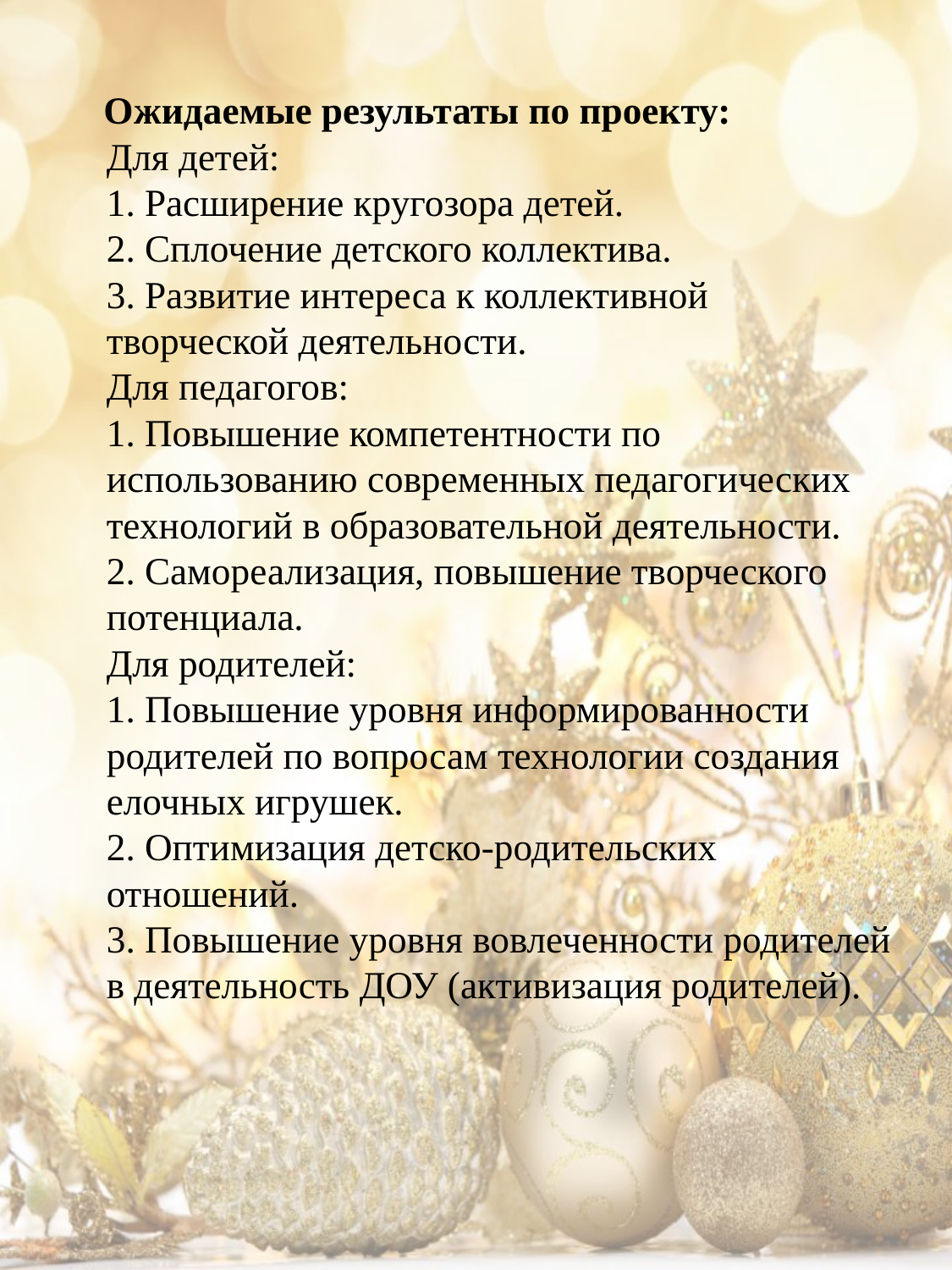

#
     Ожидаемые результаты по проекту: 
Для детей:
1. Расширение кругозора детей.
2. Сплочение детского коллектива.
3. Развитие интереса к коллективной творческой деятельности.
Для педагогов:
1. Повышение компетентности по использованию современных педагогических технологий в образовательной деятельности.
2. Самореализация, повышение творческого потенциала.
Для родителей:
1. Повышение уровня информированности родителей по вопросам технологии создания елочных игрушек.
2. Оптимизация детско-родительских отношений.
3. Повышение уровня вовлеченности родителей в деятельность ДОУ (активизация родителей).